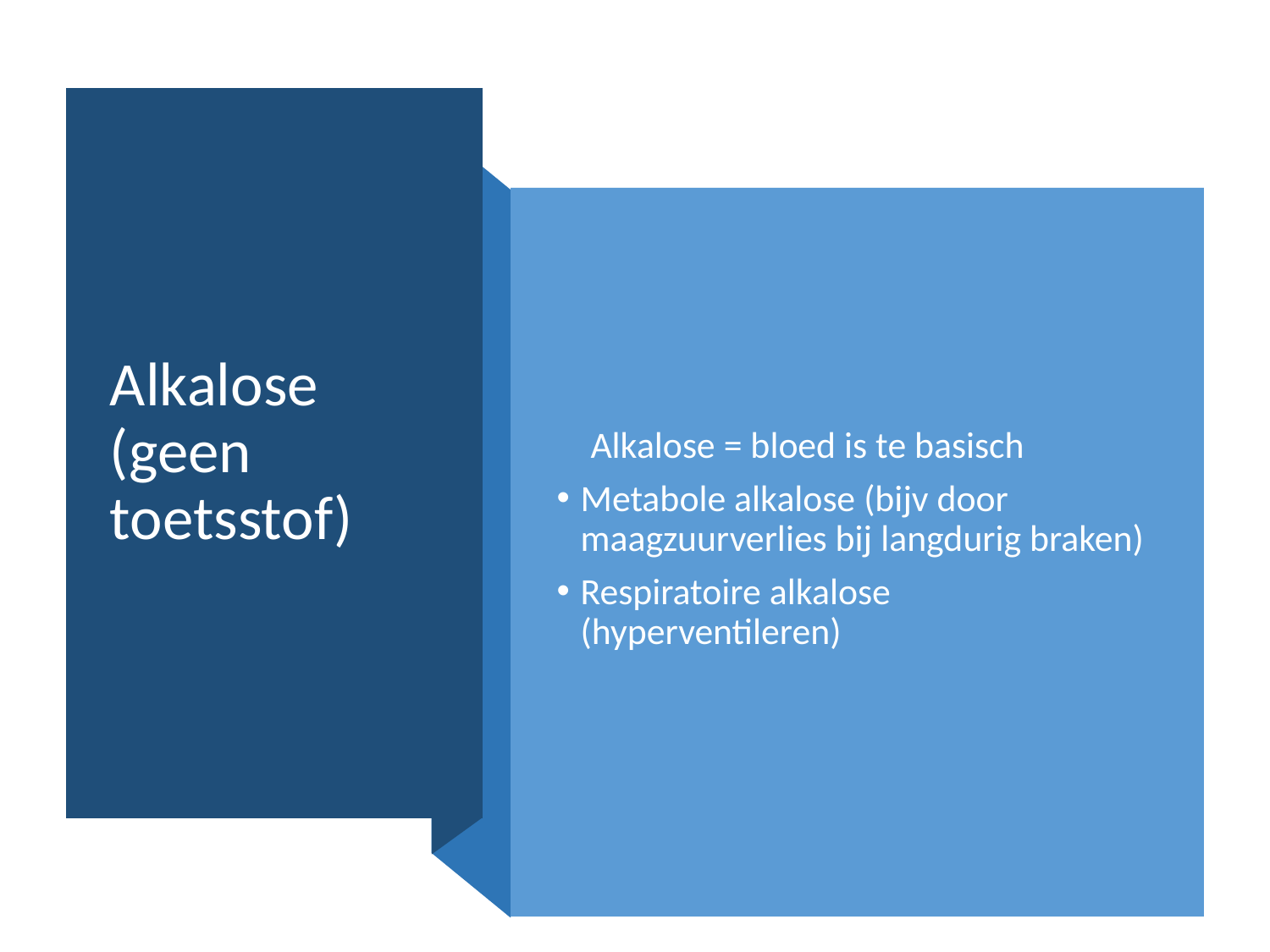

# Alkalose (geen toetsstof)

    Alkalose = bloed is te basisch
Metabole alkalose (bijv door maagzuurverlies bij langdurig braken)
Respiratoire alkalose (hyperventileren)